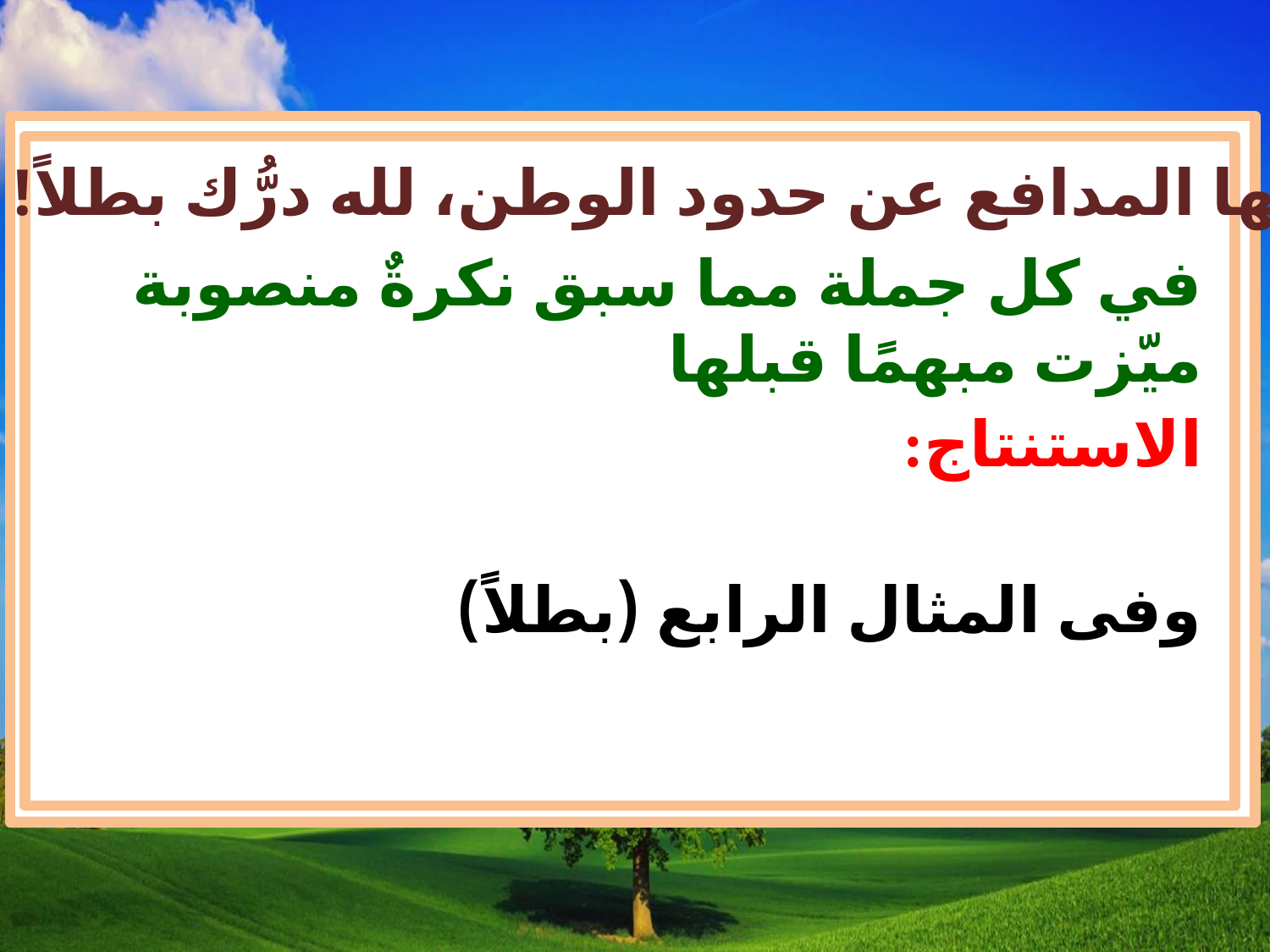

4- أيُّها المدافع عن حدود الوطن، لله درُّك بطلاً!
في كل جملة مما سبق نكرةٌ منصوبة ميّزت مبهمًا قبلها
الاستنتاج:
وفى المثال الرابع (بطلاً)